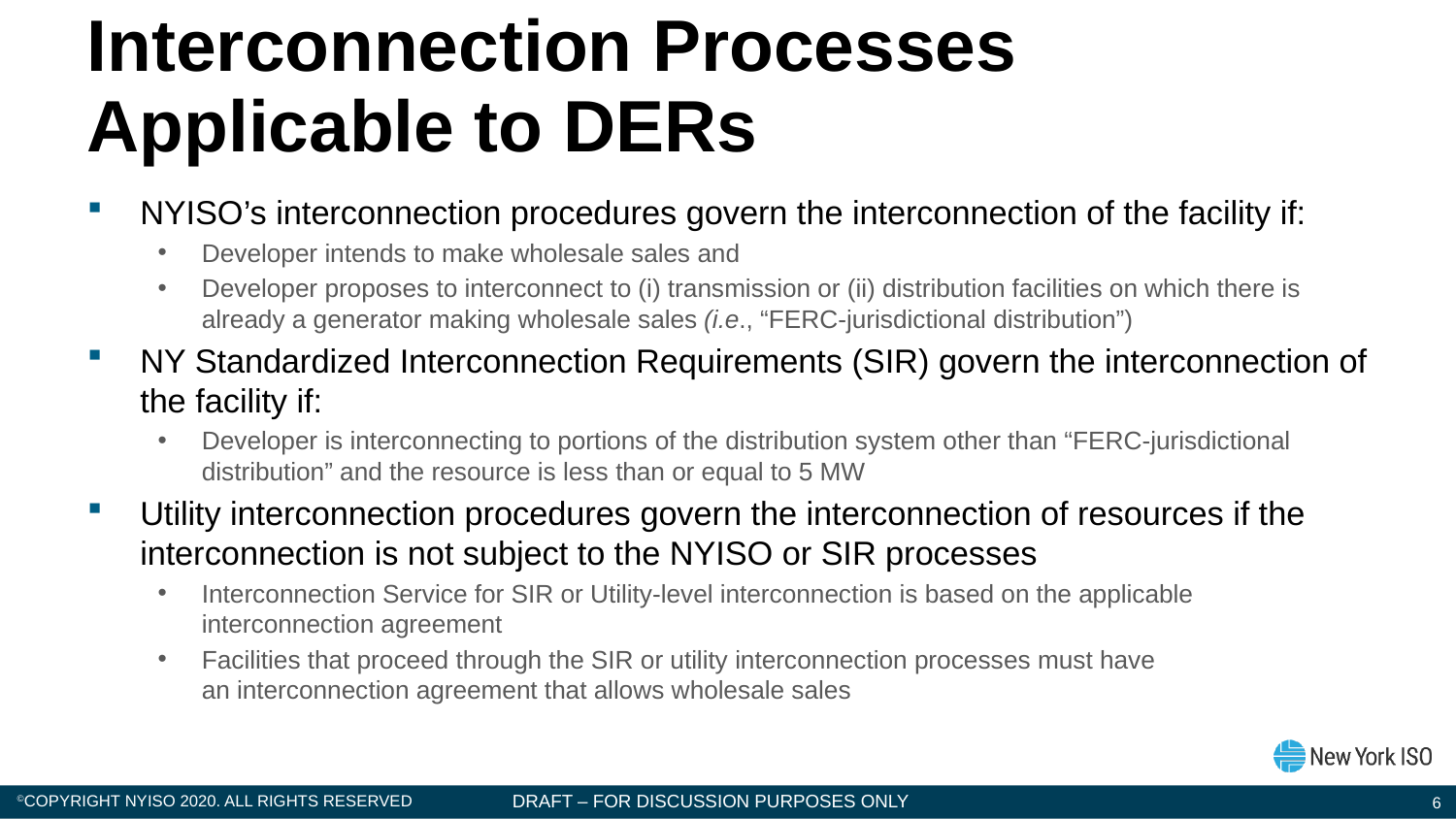

# Interconnection Processes Applicable to DERs
NYISO’s interconnection procedures govern the interconnection of the facility if:
Developer intends to make wholesale sales and
Developer proposes to interconnect to (i) transmission or (ii) distribution facilities on which there is already a generator making wholesale sales (i.e., “FERC-jurisdictional distribution”)
NY Standardized Interconnection Requirements (SIR) govern the interconnection of the facility if:
Developer is interconnecting to portions of the distribution system other than “FERC-jurisdictional distribution” and the resource is less than or equal to 5 MW
Utility interconnection procedures govern the interconnection of resources if the interconnection is not subject to the NYISO or SIR processes
Interconnection Service for SIR or Utility-level interconnection is based on the applicable interconnection agreement
Facilities that proceed through the SIR or utility interconnection processes must have
an interconnection agreement that allows wholesale sales